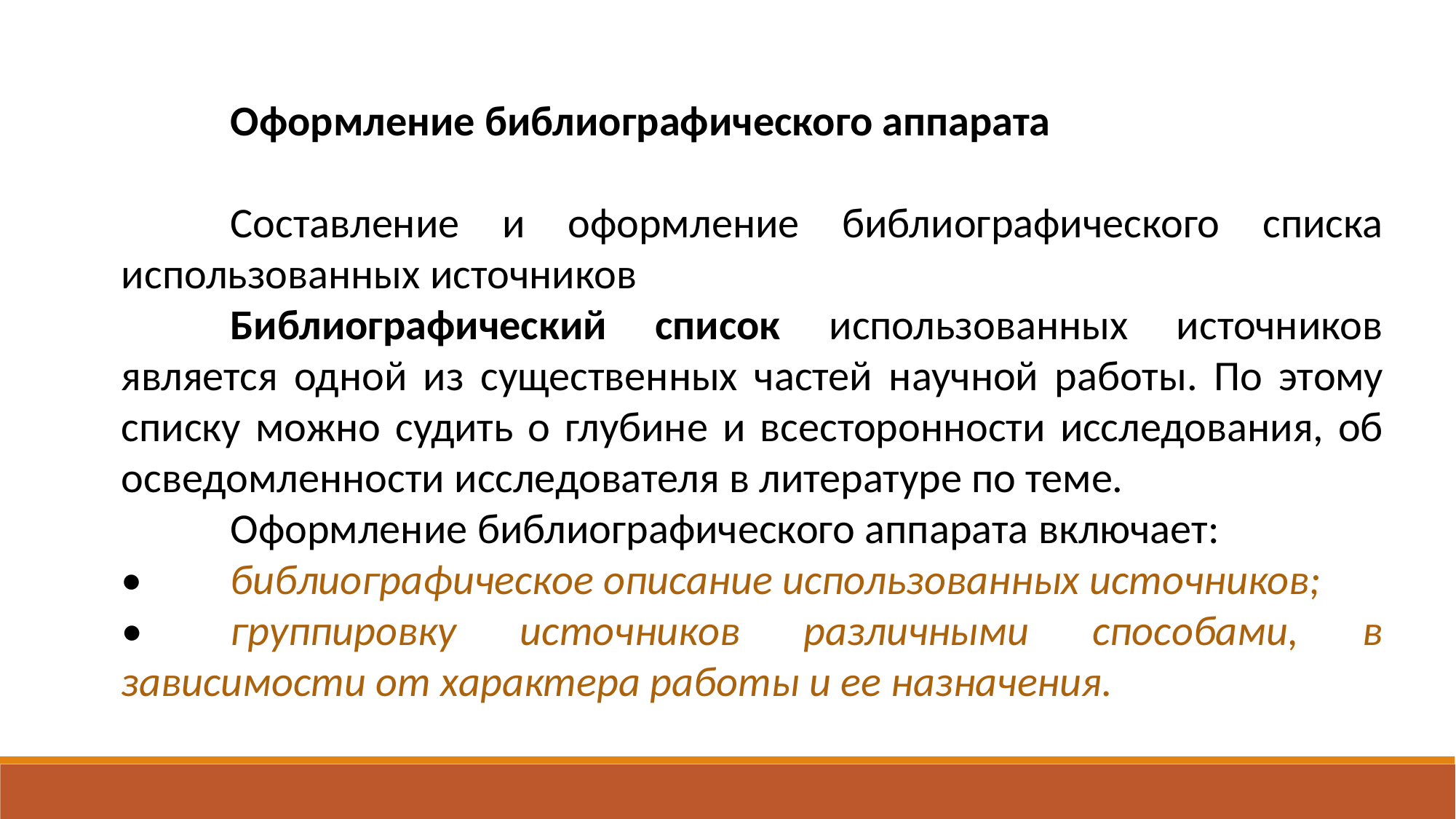

Оформление библиографического аппарата

	Составление и оформление библиографического списка использованных источников
	Библиографический список использованных источников является одной из существенных частей научной работы. По этому списку можно судить о глубине и всесторонности исследования, об осведомленности исследователя в литературе по теме.
	Оформление библиографического аппарата включает:
•	библиографическое описание использованных источников;
•	группировку источников различными способами, в зависимости от характера работы и ее назначения.